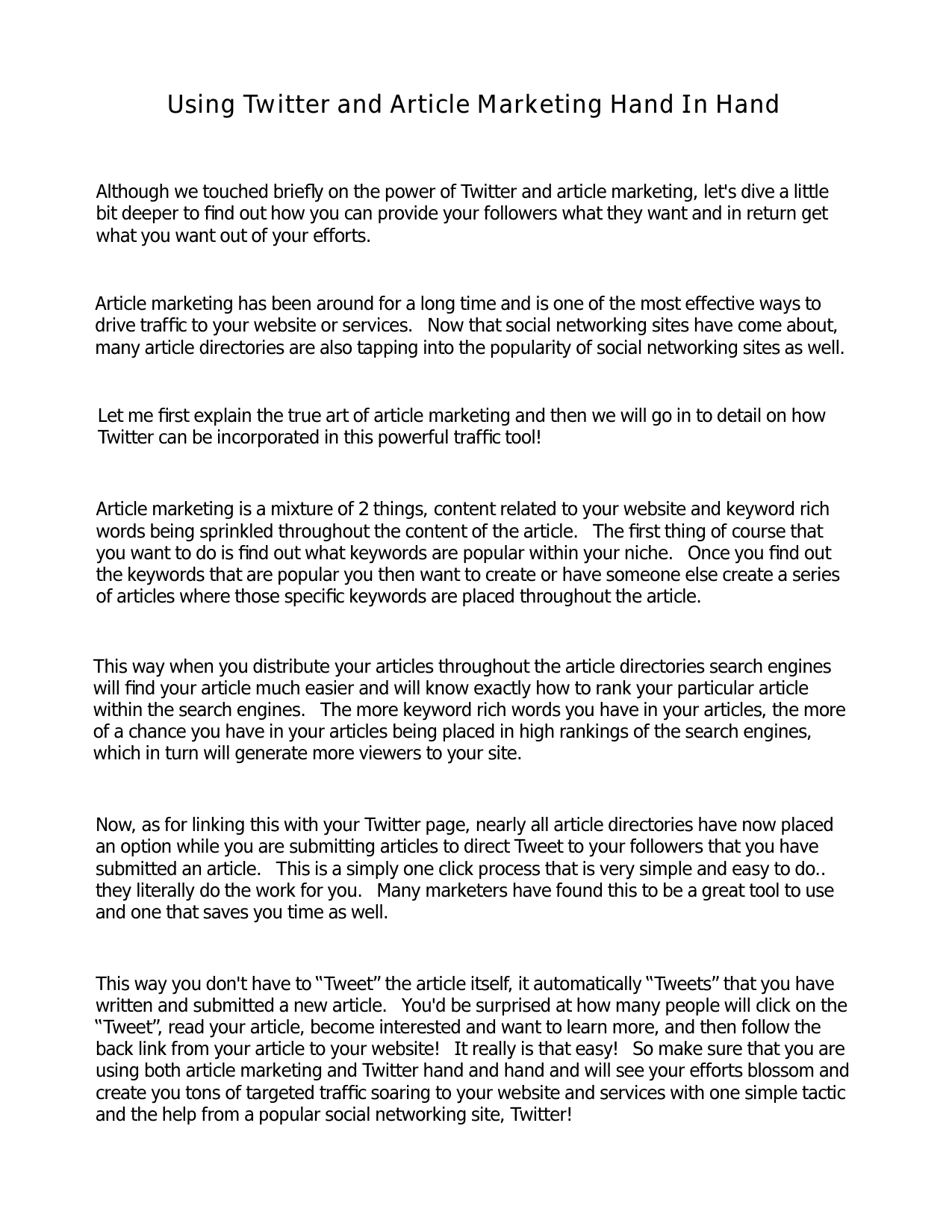

Using Twitter and Article Marketing Hand In Hand
Although we touched briefly on the power of Twitter and article marketing, let's dive a little
bit deeper to find out how you can provide your followers what they want and in return get
what you want out of your efforts.
Article marketing has been around for a long time and is one of the most effective ways to
drive traffic to your website or services.   Now that social networking sites have come about,
many article directories are also tapping into the popularity of social networking sites as well.
Let me first explain the true art of article marketing and then we will go in to detail on how
Twitter can be incorporated in this powerful traffic tool!
Article marketing is a mixture of 2 things, content related to your website and keyword rich
words being sprinkled throughout the content of the article.   The first thing of course that
you want to do is find out what keywords are popular within your niche.   Once you find out
the keywords that are popular you then want to create or have someone else create a series
of articles where those specific keywords are placed throughout the article.
This way when you distribute your articles throughout the article directories search engines
will find your article much easier and will know exactly how to rank your particular article
within the search engines.   The more keyword rich words you have in your articles, the more
of a chance you have in your articles being placed in high rankings of the search engines,
which in turn will generate more viewers to your site.
Now, as for linking this with your Twitter page, nearly all article directories have now placed
an option while you are submitting articles to direct Tweet to your followers that you have
submitted an article.   This is a simply one click process that is very simple and easy to do..
they literally do the work for you.   Many marketers have found this to be a great tool to use
and one that saves you time as well.
This way you don't have to “Tweet” the article itself, it automatically “Tweets” that you have
written and submitted a new article.   You'd be surprised at how many people will click on the
“Tweet”, read your article, become interested and want to learn more, and then follow the
back link from your article to your website!   It really is that easy!   So make sure that you are
using both article marketing and Twitter hand and hand and will see your efforts blossom and
create you tons of targeted traffic soaring to your website and services with one simple tactic
and the help from a popular social networking site, Twitter!